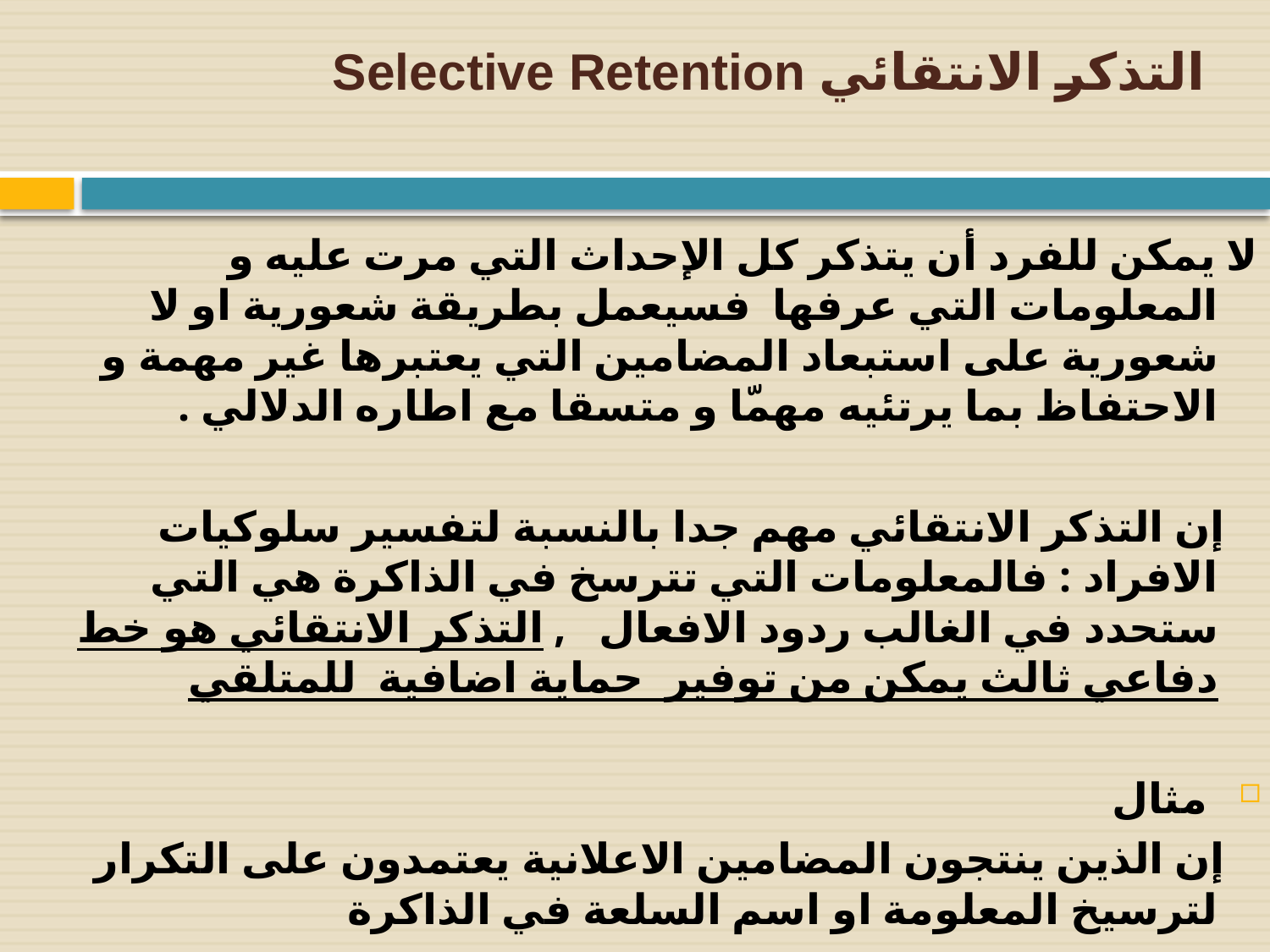

# التذكر الانتقائي Selective Retention
لا يمكن للفرد أن يتذكر كل الإحداث التي مرت عليه و المعلومات التي عرفها  فسيعمل بطريقة شعورية او لا شعورية على استبعاد المضامين التي يعتبرها غير مهمة و الاحتفاظ بما يرتئيه مهمّا و متسقا مع اطاره الدلالي .

   إن التذكر الانتقائي مهم جدا بالنسبة لتفسير سلوكيات الافراد : فالمعلومات التي تترسخ في الذاكرة هي التي ستحدد في الغالب ردود الافعال   , التذكر الانتقائي هو خط دفاعي ثالث يمكن من توفير  حماية اضافية  للمتلقي

 مثال
   إن الذين ينتجون المضامين الاعلانية يعتمدون على التكرار لترسيخ المعلومة او اسم السلعة في الذاكرة